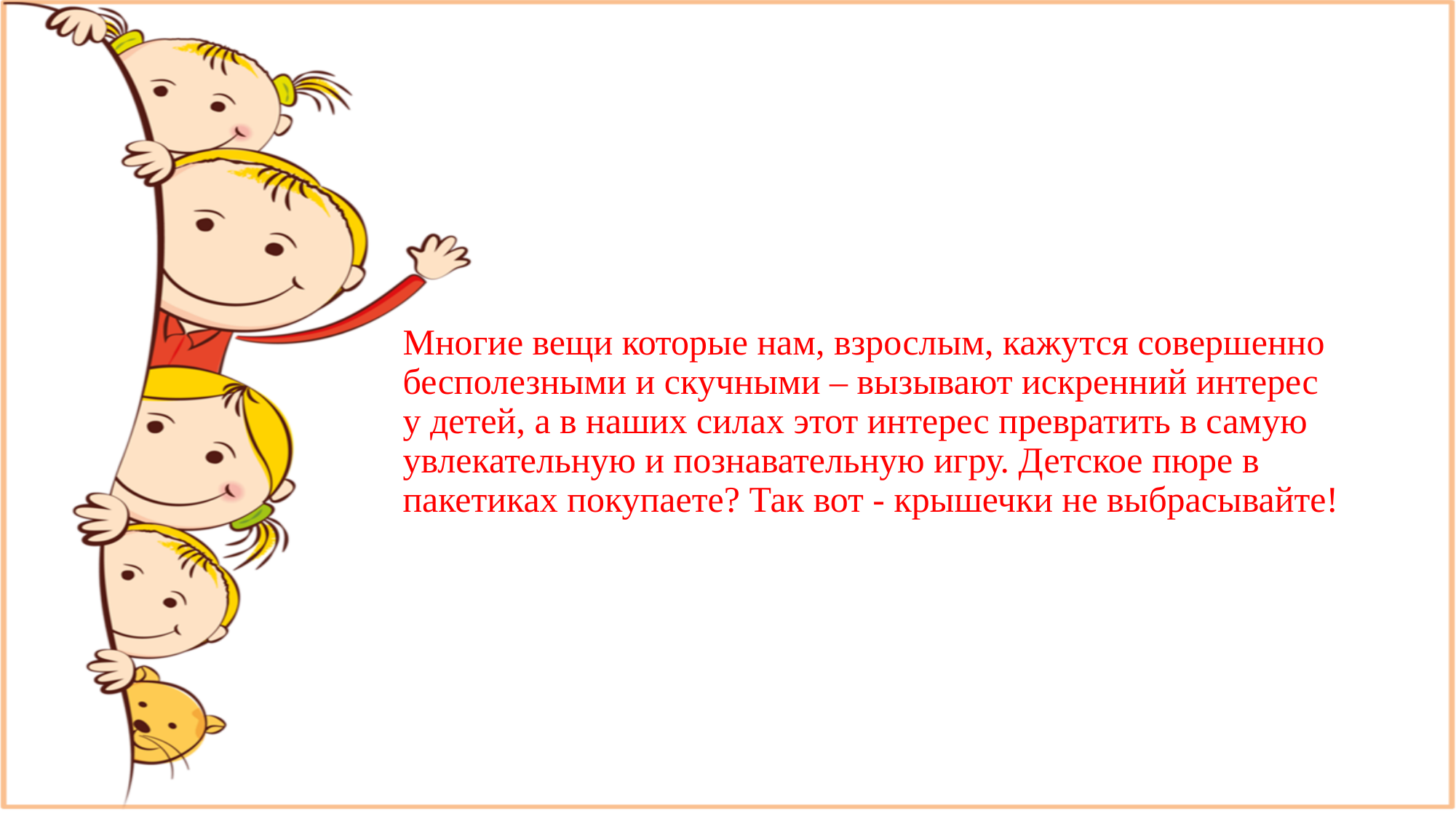

# Многие вещи которые нам, взрослым, кажутся совершенно бесполезными и скучными – вызывают искренний интерес у детей, а в наших силах этот интерес превратить в самую увлекательную и познавательную игру. Детское пюре в пакетиках покупаете? Так вот - крышечки не выбрасывайте!